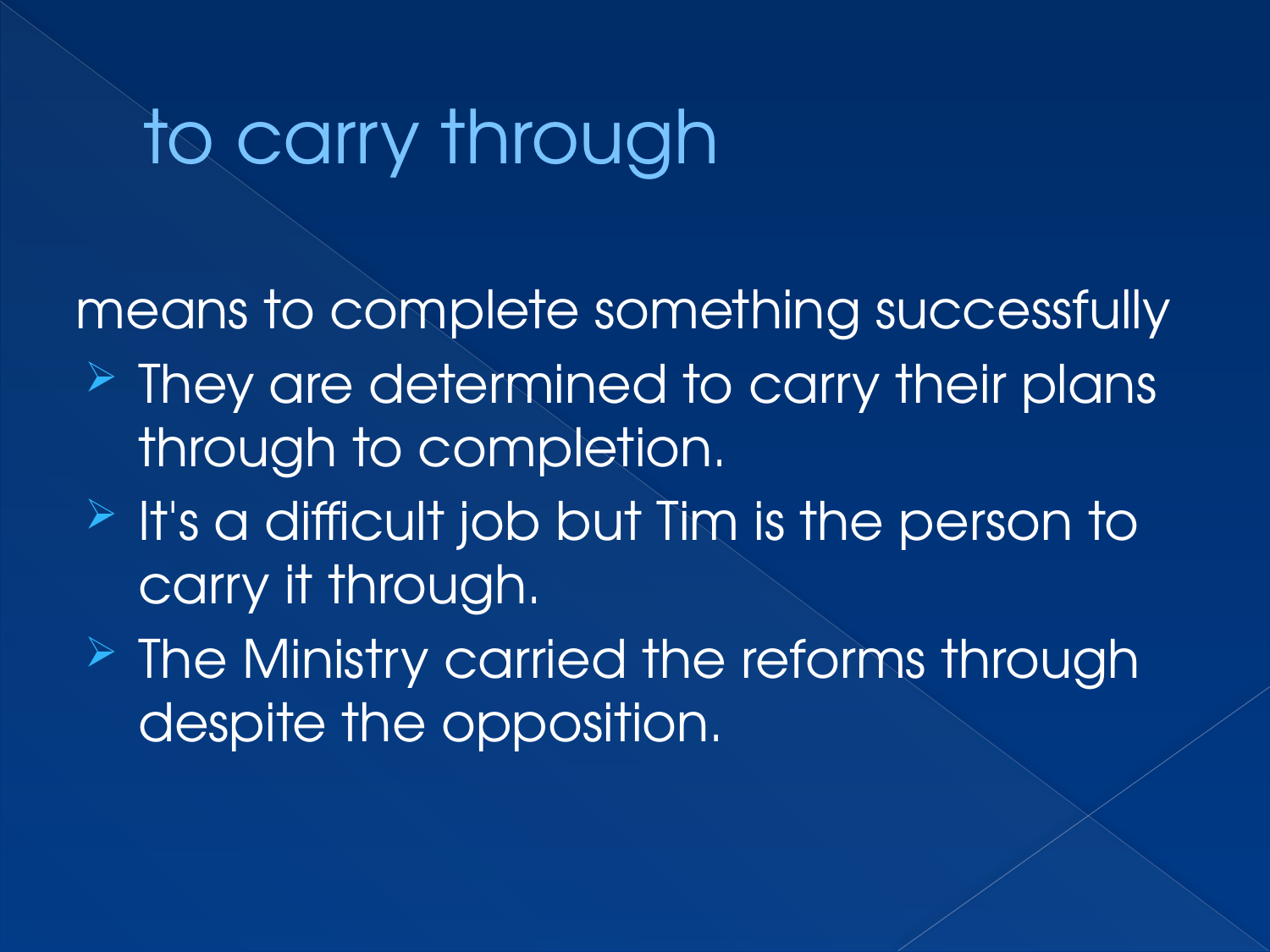

# to carry through

means to complete something successfully
They are determined to carry their plans through to completion.
It's a difficult job but Tim is the person to carry it through.
The Ministry carried the reforms through despite the opposition.